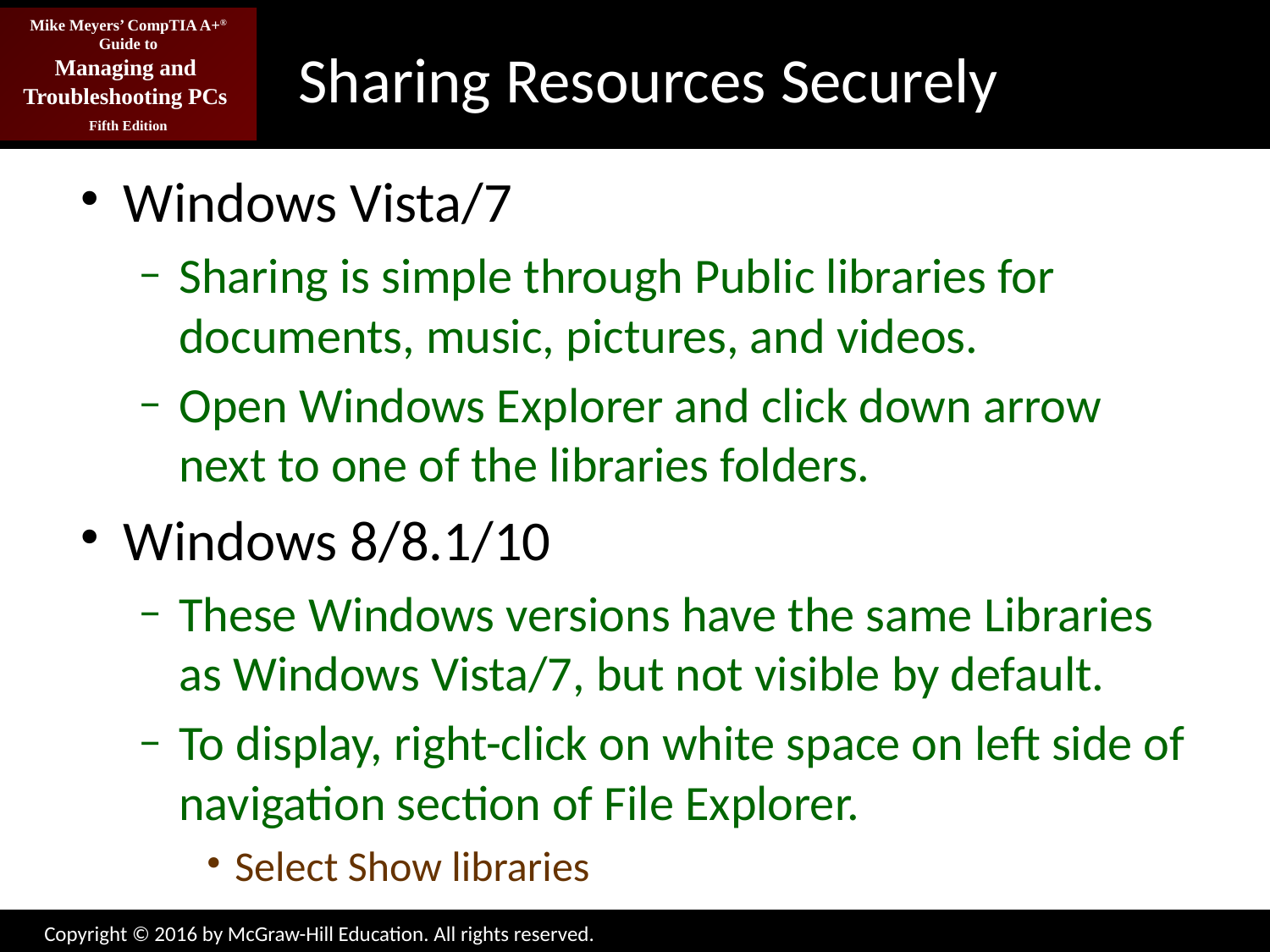

# Sharing Resources Securely
Windows Vista/7
Sharing is simple through Public libraries for documents, music, pictures, and videos.
Open Windows Explorer and click down arrow next to one of the libraries folders.
Windows 8/8.1/10
These Windows versions have the same Libraries as Windows Vista/7, but not visible by default.
To display, right-click on white space on left side of navigation section of File Explorer.
Select Show libraries